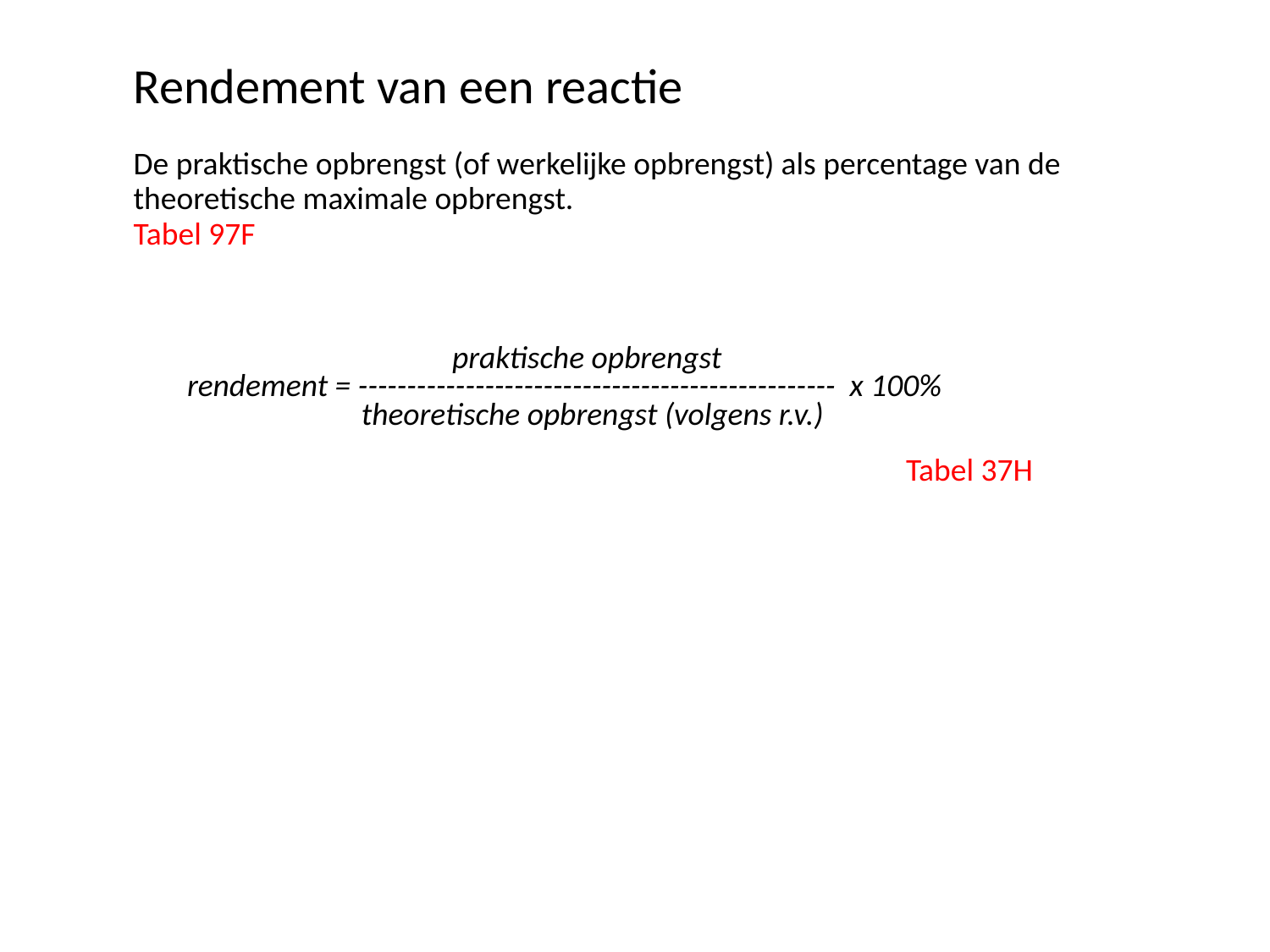

Rendement van een reactie

De praktische opbrengst (of werkelijke opbrengst) als percentage van de theoretische maximale opbrengst. 				                          Tabel 97F

                                                  praktische opbrengst
      rendement = -------------------------------------------------  x 100%
                               theoretische opbrengst (volgens r.v.)
    														Tabel 37H